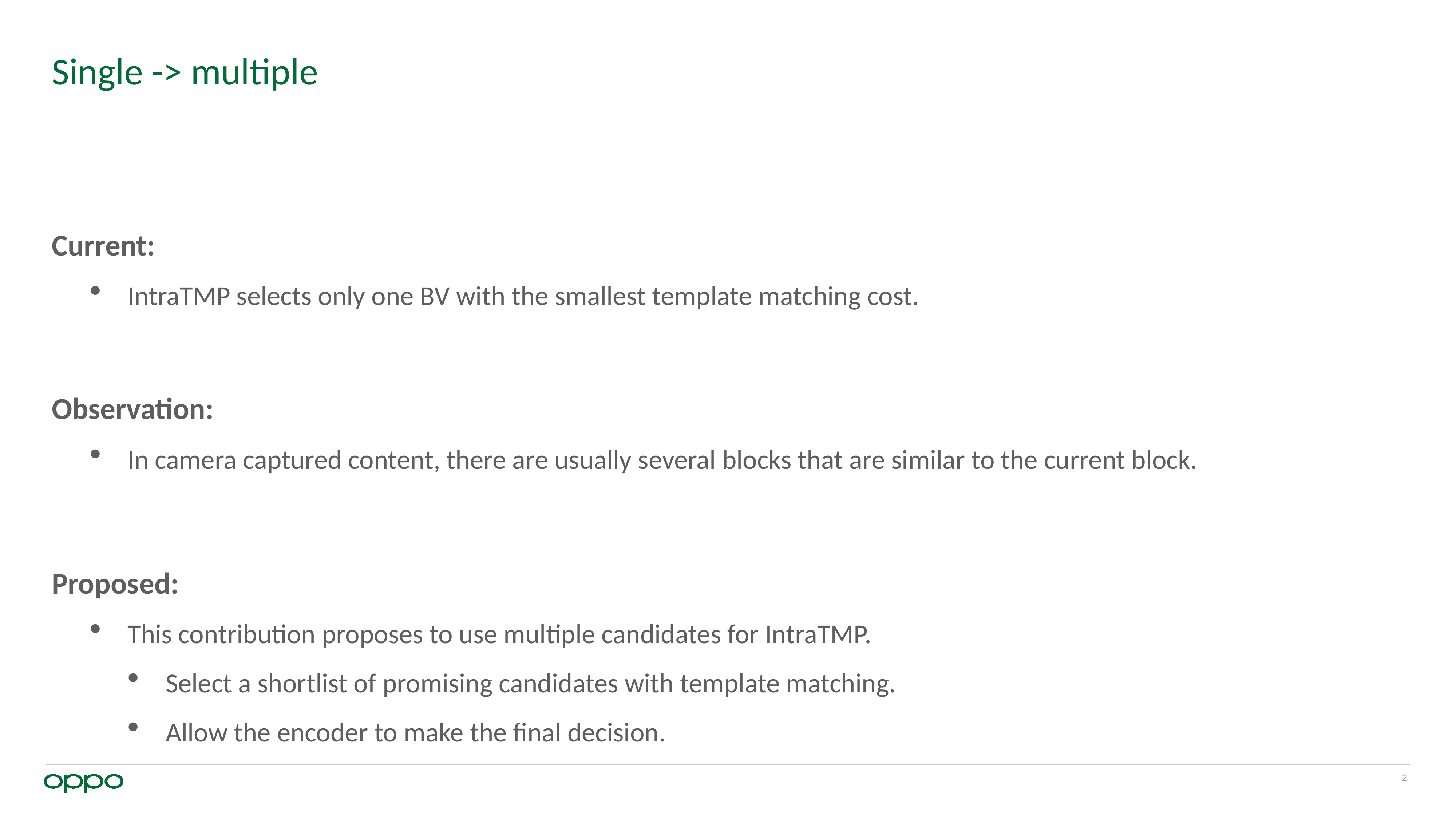

# Single -> multiple
Current:
IntraTMP selects only one BV with the smallest template matching cost.

Observation:
In camera captured content, there are usually several blocks that are similar to the current block.

Proposed:
This contribution proposes to use multiple candidates for IntraTMP.
Select a shortlist of promising candidates with template matching.
Allow the encoder to make the final decision.